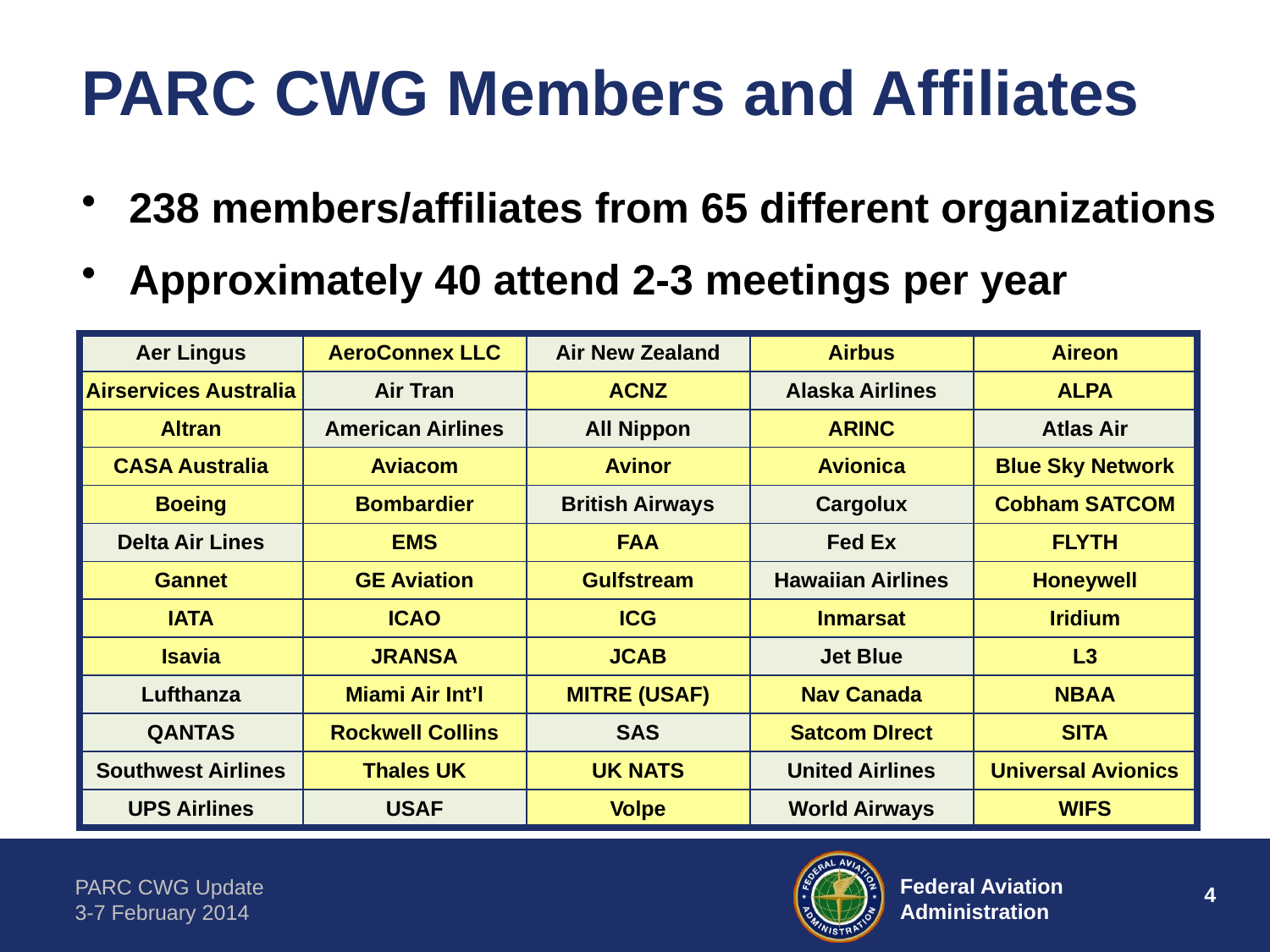

# PARC CWG Members and Affiliates
238 members/affiliates from 65 different organizations
Approximately 40 attend 2-3 meetings per year
| Aer Lingus | AeroConnex LLC | Air New Zealand | Airbus | Aireon |
| --- | --- | --- | --- | --- |
| Airservices Australia | Air Tran | ACNZ | Alaska Airlines | ALPA |
| Altran | American Airlines | All Nippon | ARINC | Atlas Air |
| CASA Australia | Aviacom | Avinor | Avionica | Blue Sky Network |
| Boeing | Bombardier | British Airways | Cargolux | Cobham SATCOM |
| Delta Air Lines | EMS | FAA | Fed Ex | FLYTH |
| Gannet | GE Aviation | Gulfstream | Hawaiian Airlines | Honeywell |
| IATA | ICAO | ICG | Inmarsat | Iridium |
| Isavia | JRANSA | JCAB | Jet Blue | L3 |
| Lufthanza | Miami Air Int’l | MITRE (USAF) | Nav Canada | NBAA |
| QANTAS | Rockwell Collins | SAS | Satcom DIrect | SITA |
| Southwest Airlines | Thales UK | UK NATS | United Airlines | Universal Avionics |
| UPS Airlines | USAF | Volpe | World Airways | WIFS |